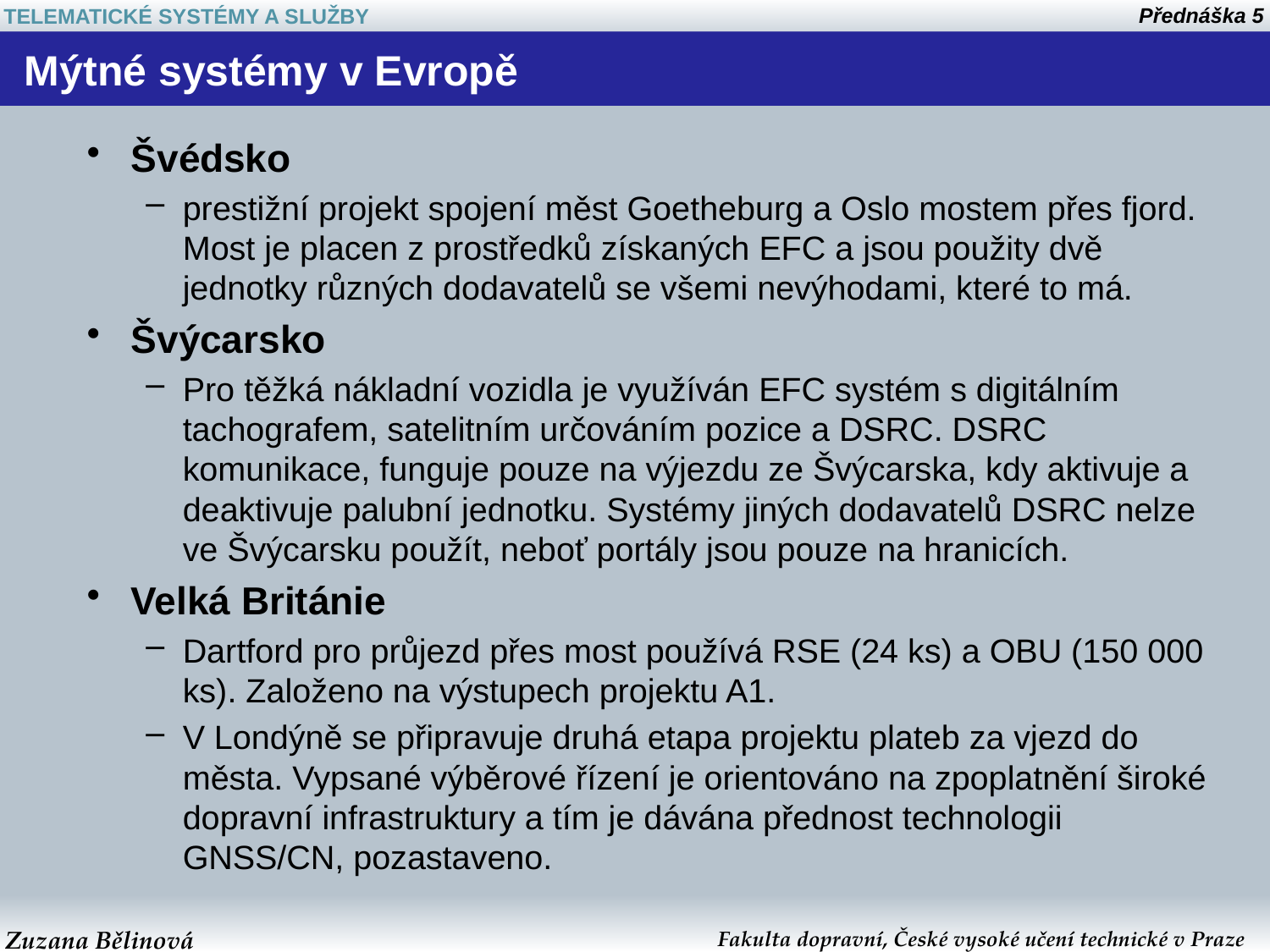

# Mýtné systémy v Evropě
Švédsko
prestižní projekt spojení měst Goetheburg a Oslo mostem přes fjord. Most je placen z prostředků získaných EFC a jsou použity dvě jednotky různých dodavatelů se všemi nevýhodami, které to má.
Švýcarsko
Pro těžká nákladní vozidla je využíván EFC systém s digitálním tachografem, satelitním určováním pozice a DSRC. DSRC komunikace, funguje pouze na výjezdu ze Švýcarska, kdy aktivuje a deaktivuje palubní jednotku. Systémy jiných dodavatelů DSRC nelze ve Švýcarsku použít, neboť portály jsou pouze na hranicích.
Velká Británie
Dartford pro průjezd přes most používá RSE (24 ks) a OBU (150 000 ks). Založeno na výstupech projektu A1.
V Londýně se připravuje druhá etapa projektu plateb za vjezd do města. Vypsané výběrové řízení je orientováno na zpoplatnění široké dopravní infrastruktury a tím je dávána přednost technologii GNSS/CN, pozastaveno.